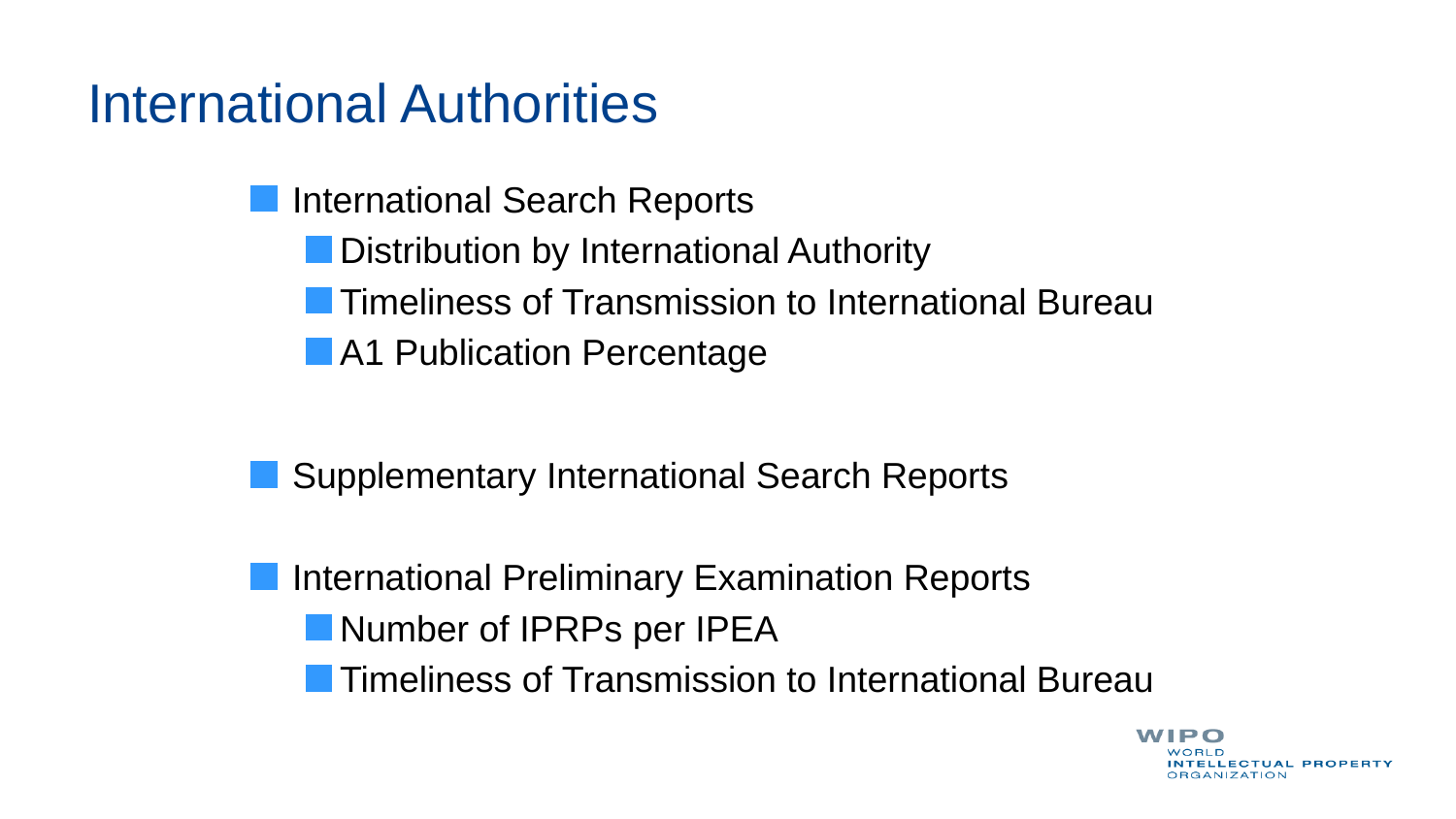

# International Authorities
International Search Reports
Distribution by International Authority
Timeliness of Transmission to International Bureau
A1 Publication Percentage

Supplementary International Search Reports

International Preliminary Examination Reports
Number of IPRPs per IPEA
Timeliness of Transmission to International Bureau